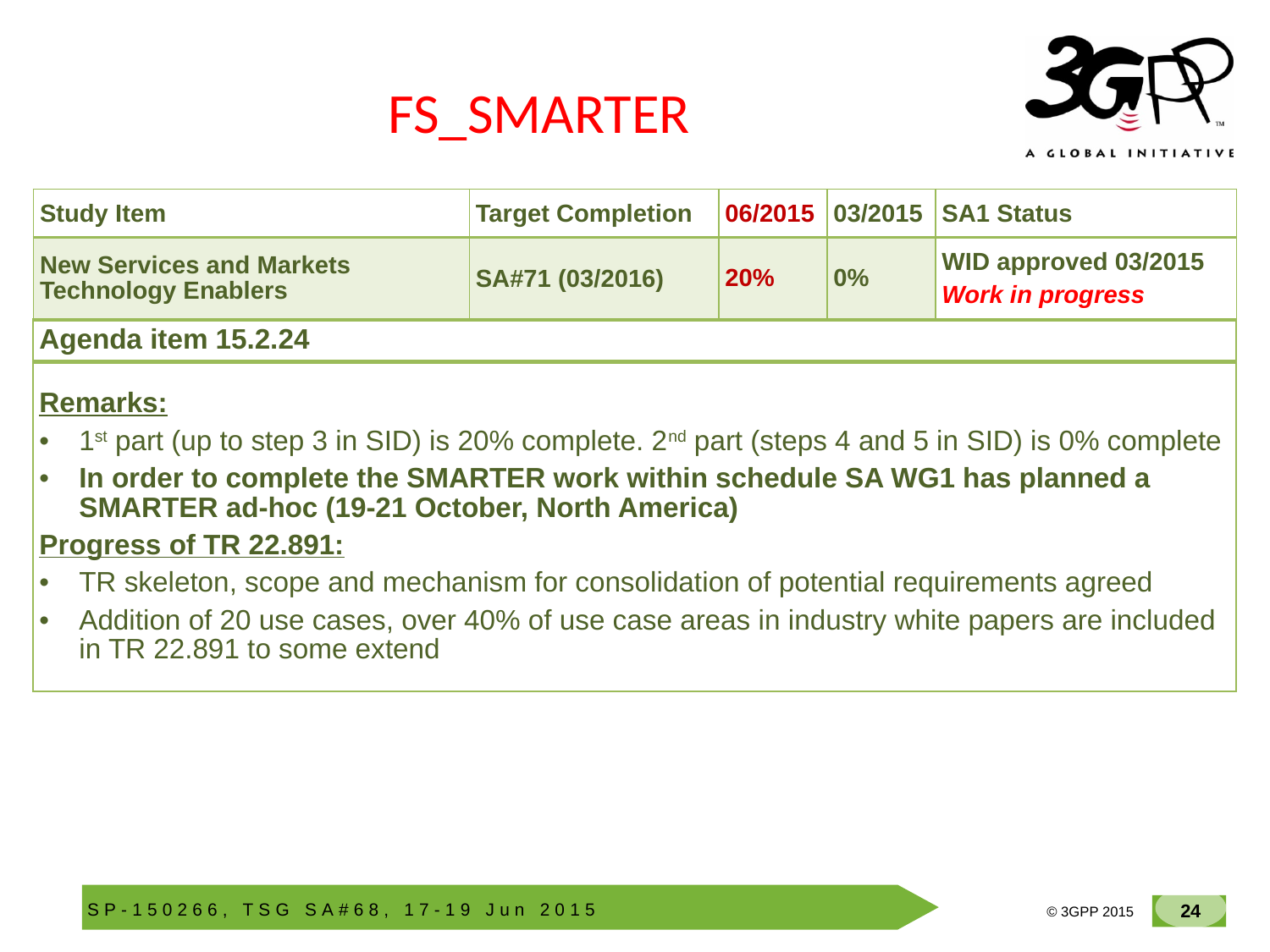

# FS_SMARTER
| Study Item | Target Completion | 06/2015 | 03/2015 | SA1 Status |
| --- | --- | --- | --- | --- |
| New Services and Markets Technology Enablers | SA#71 (03/2016) | 20% | 0% | WID approved 03/2015 Work in progress |
| Agenda item 15.2.24 |
| --- |
|  |
| Remarks: 1st part (up to step 3 in SID) is 20% complete. 2nd part (steps 4 and 5 in SID) is 0% complete In order to complete the SMARTER work within schedule SA WG1 has planned a SMARTER ad-hoc (19-21 October, North America) Progress of TR 22.891: TR skeleton, scope and mechanism for consolidation of potential requirements agreed Addition of 20 use cases, over 40% of use case areas in industry white papers are included in TR 22.891 to some extend |